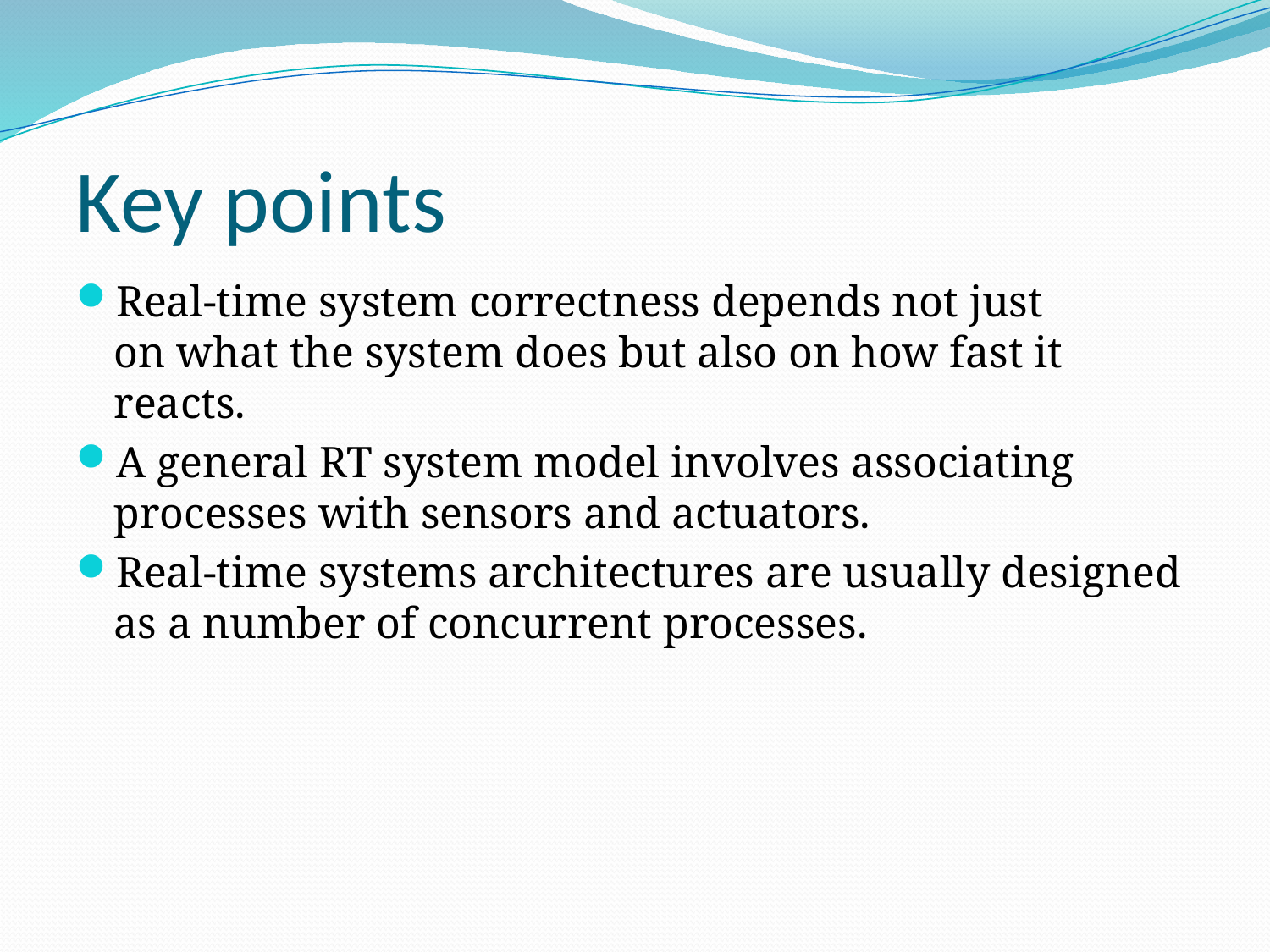

# Key points
Real-time system correctness depends not just
on what the system does but also on how fast it
reacts.
A general RT system model involves associating processes with sensors and actuators.
Real-time systems architectures are usually designed as a number of concurrent processes.